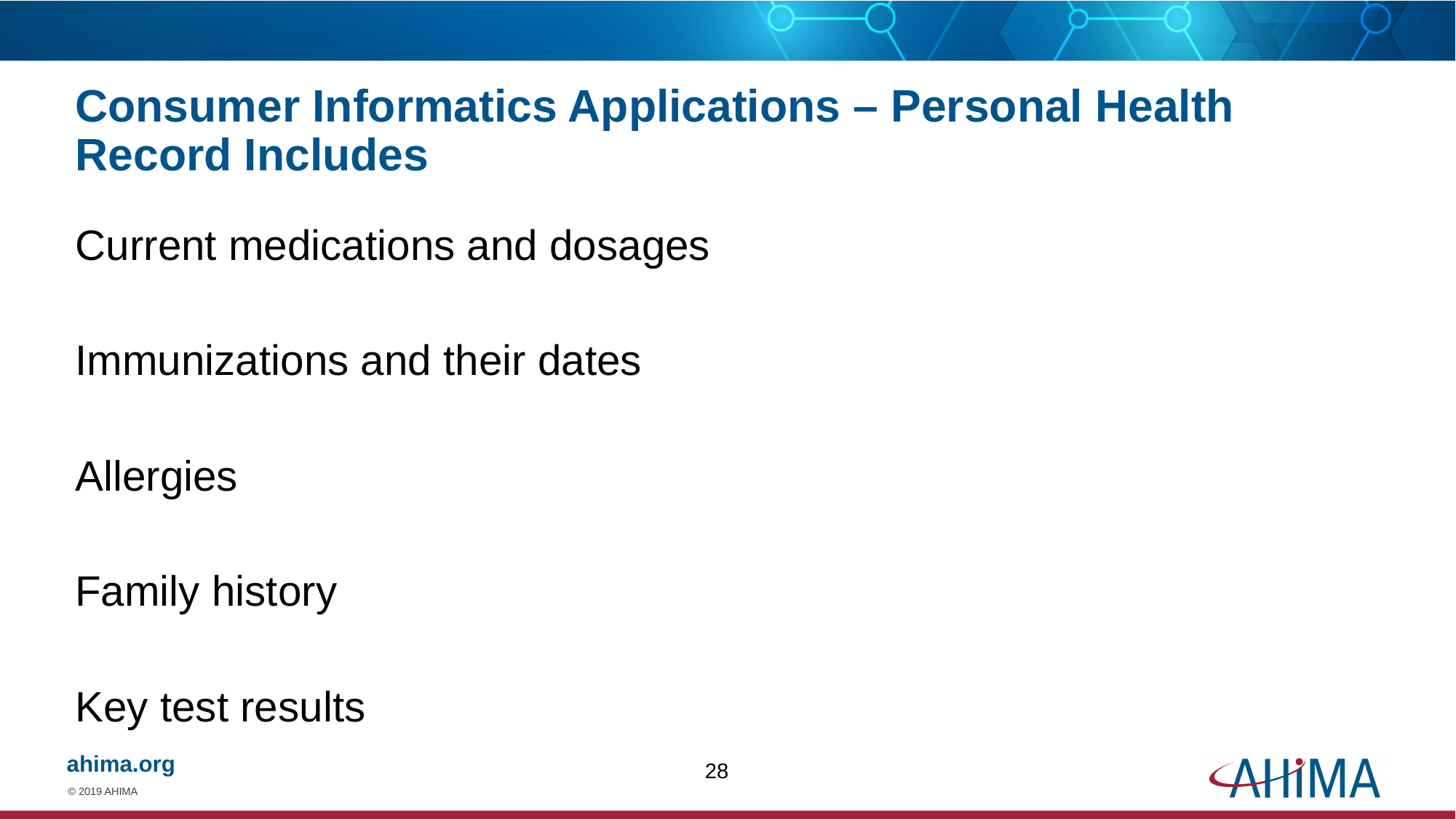

# Consumer Informatics Applications – Personal Health Record Includes
Current medications and dosages

Immunizations and their dates

Allergies

Family history

Key test results